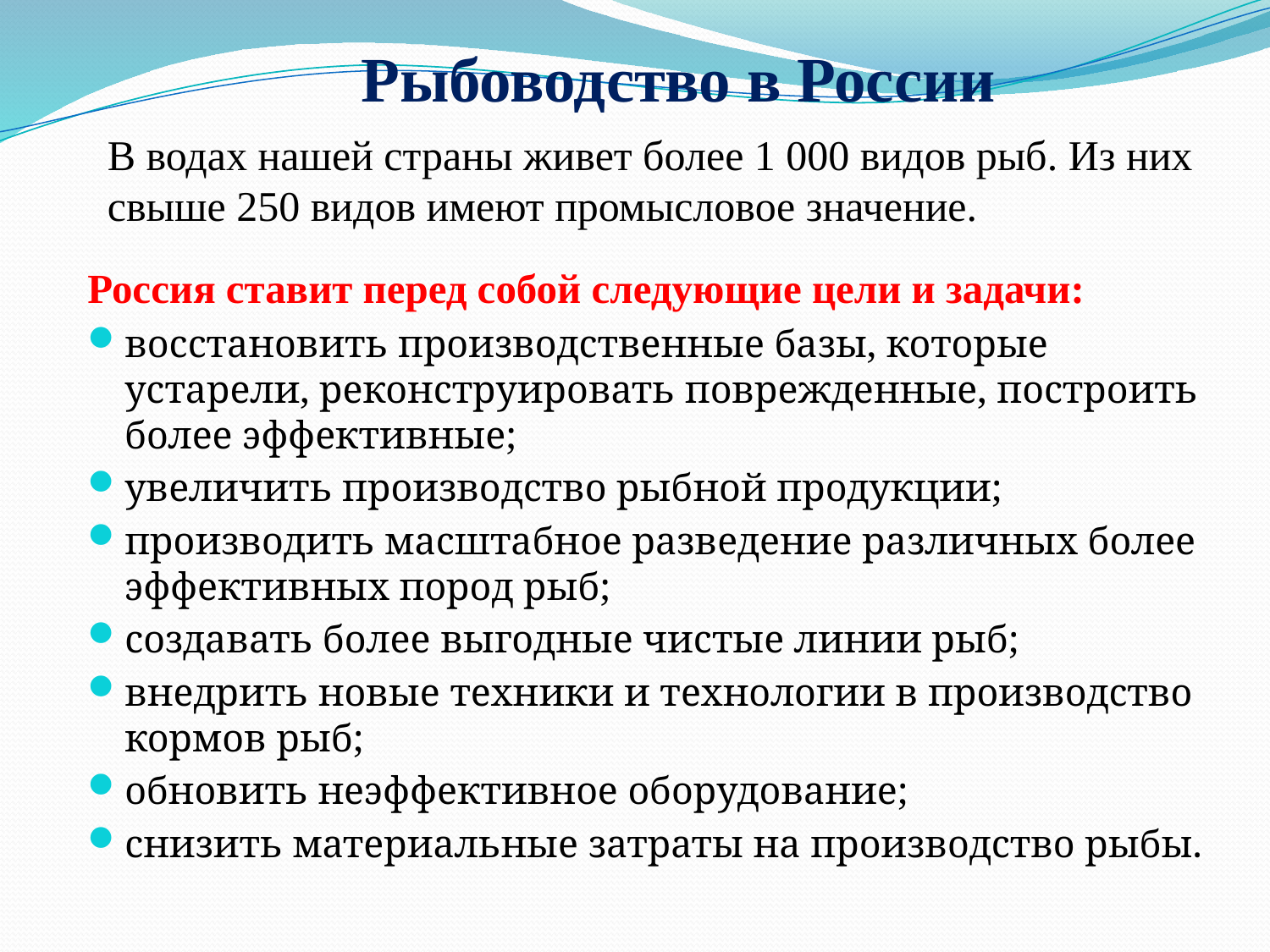

Рыбоводство в России
В водах нашей страны живет более 1 000 видов рыб. Из них свыше 250 видов имеют промысловое значение.

Россия ставит перед собой следующие цели и задачи:
восстановить производственные базы, которые устарели, реконструировать поврежденные, построить более эффективные;
увеличить производство рыбной продукции;
производить масштабное разведение различных более эффективных пород рыб;
создавать более выгодные чистые линии рыб;
внедрить новые техники и технологии в производство кормов рыб;
обновить неэффективное оборудование;
снизить материальные затраты на производство рыбы.